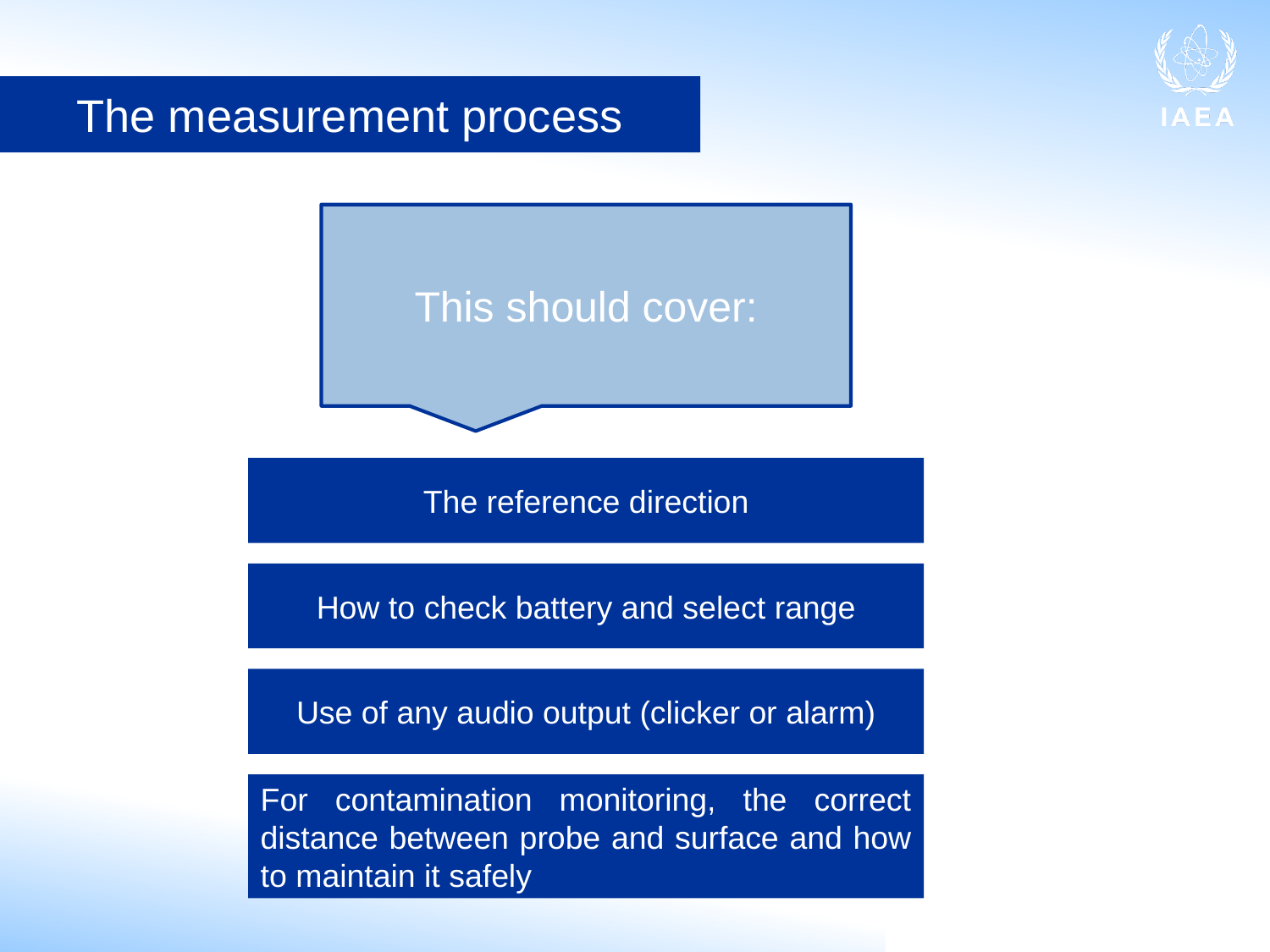

The measurement process
This should cover:
The reference direction
How to check battery and select range
Use of any audio output (clicker or alarm)
For contamination monitoring, the correct distance between probe and surface and how to maintain it safely